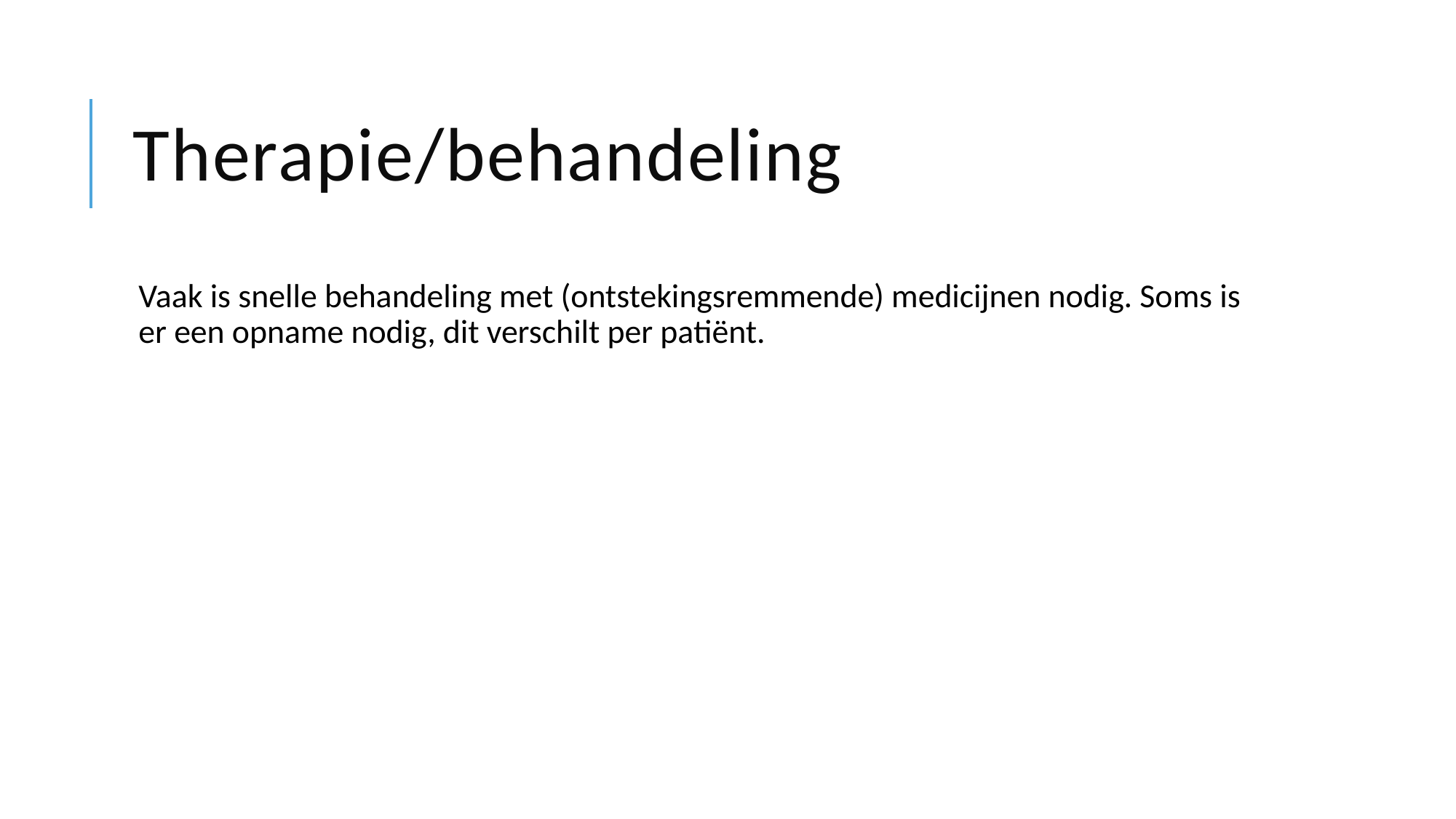

# Therapie/behandeling
Vaak is snelle behandeling met (ontstekingsremmende) medicijnen nodig. Soms is er een opname nodig, dit verschilt per patiënt.